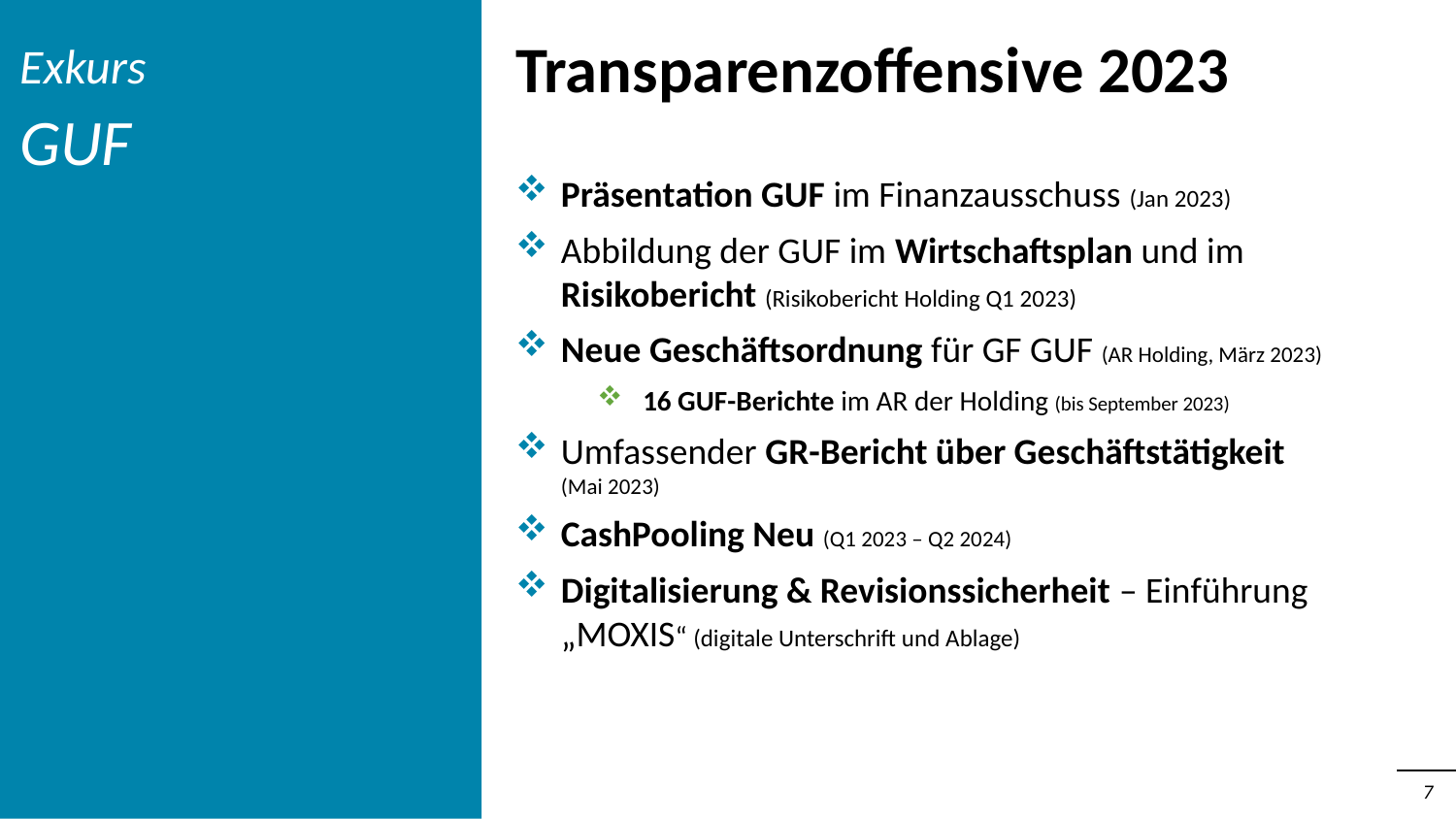

Transparenzoffensive 2023
Exkurs
GUF
Präsentation GUF im Finanzausschuss (Jan 2023)
Abbildung der GUF im Wirtschaftsplan und im Risikobericht (Risikobericht Holding Q1 2023)
Neue Geschäftsordnung für GF GUF (AR Holding, März 2023)
16 GUF-Berichte im AR der Holding (bis September 2023)
Umfassender GR-Bericht über Geschäftstätigkeit
(Mai 2023)
CashPooling Neu (Q1 2023 – Q2 2024)
Digitalisierung & Revisionssicherheit – Einführung „MOXIS“ (digitale Unterschrift und Ablage)